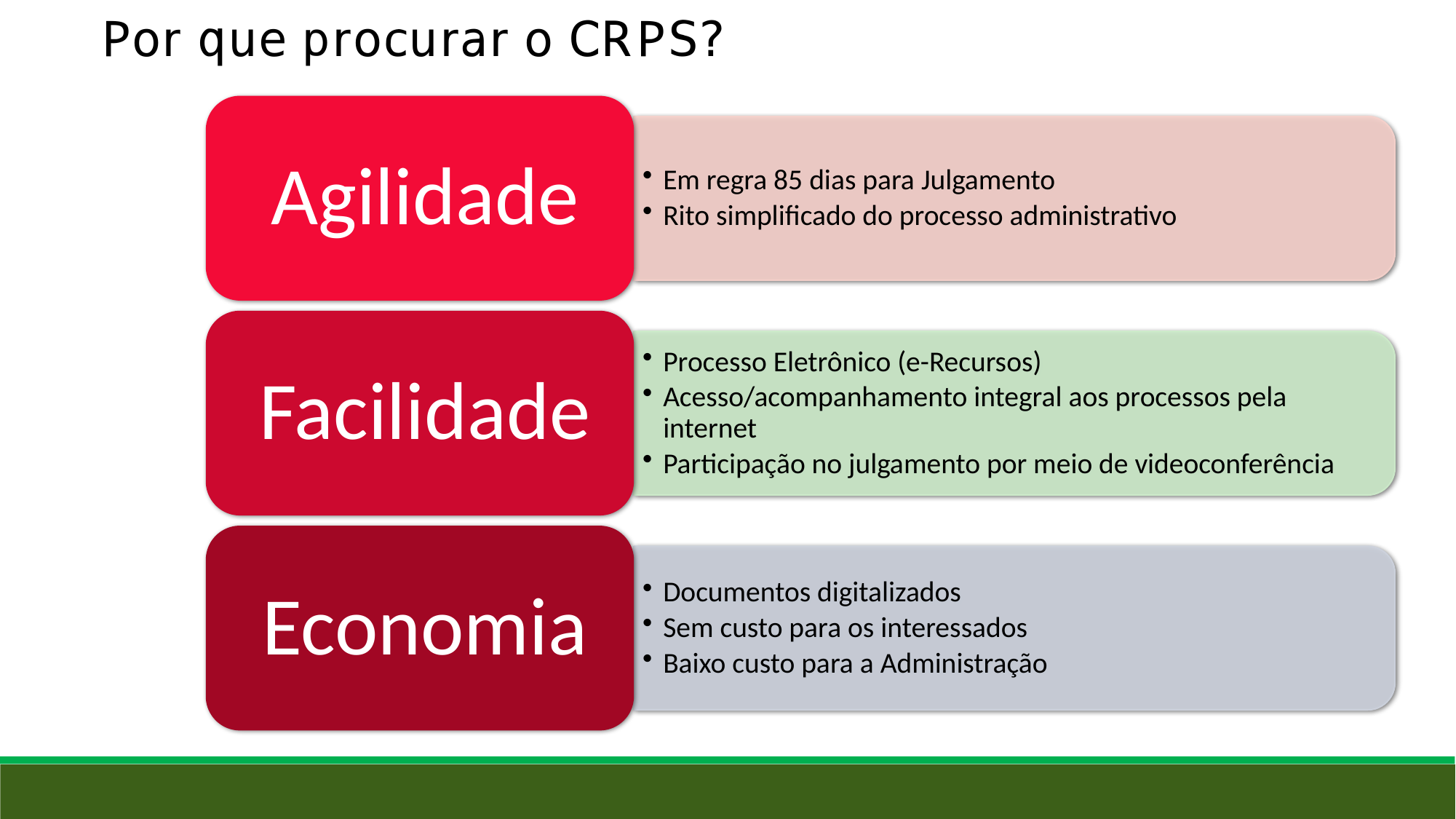

Por que procurar o CRPS?
Em regra 85 dias para Julgamento
Rito simplificado do processo administrativo
Agilidade
Processo Eletrônico (e-Recursos)
Acesso/acompanhamento integral aos processos pela internet
Participação no julgamento por meio de videoconferência
Facilidade
Documentos digitalizados
Sem custo para os interessados
Baixo custo para a Administração
Economia